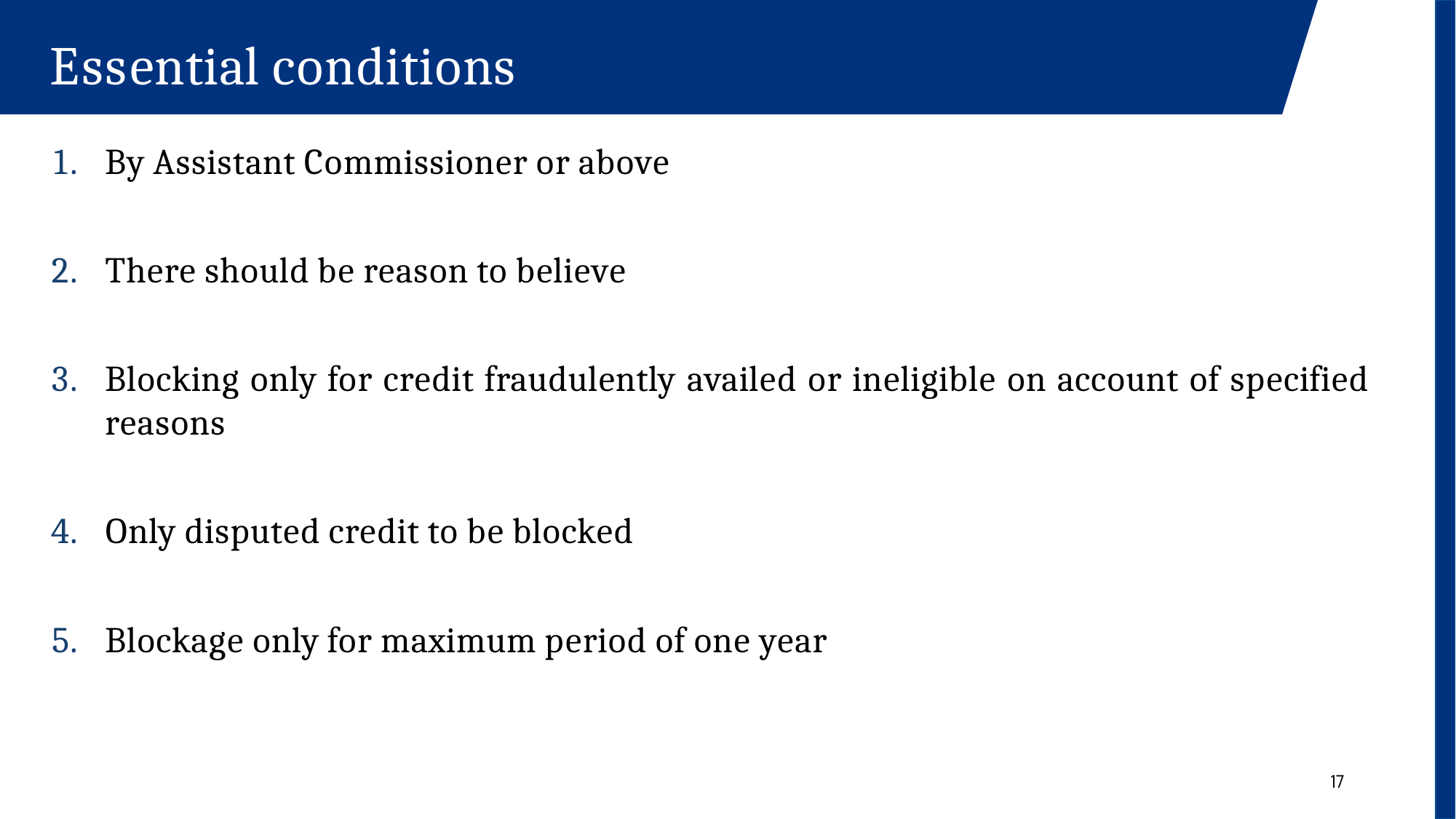

Essential conditions
By Assistant Commissioner or above

There should be reason to believe

Blocking only for credit fraudulently availed or ineligible on account of specified reasons

Only disputed credit to be blocked

Blockage only for maximum period of one year
17